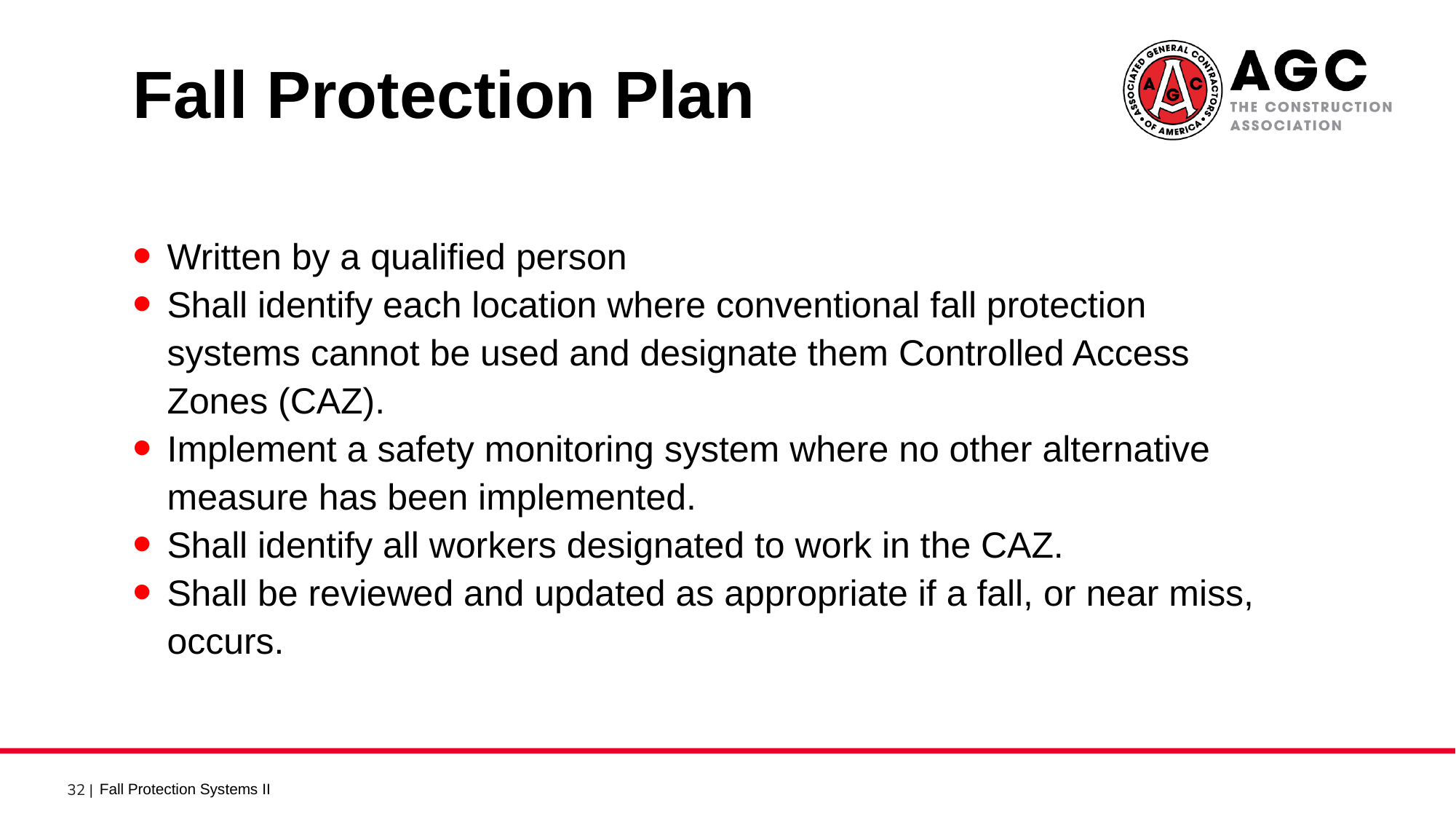

Fall Protection Plan 4
Written by a qualified person
Shall identify each location where conventional fall protection systems cannot be used and designate them Controlled Access Zones (CAZ).
Implement a safety monitoring system where no other alternative measure has been implemented.
Shall identify all workers designated to work in the CAZ.
Shall be reviewed and updated as appropriate if a fall, or near miss, occurs.
Fall Protection Systems II